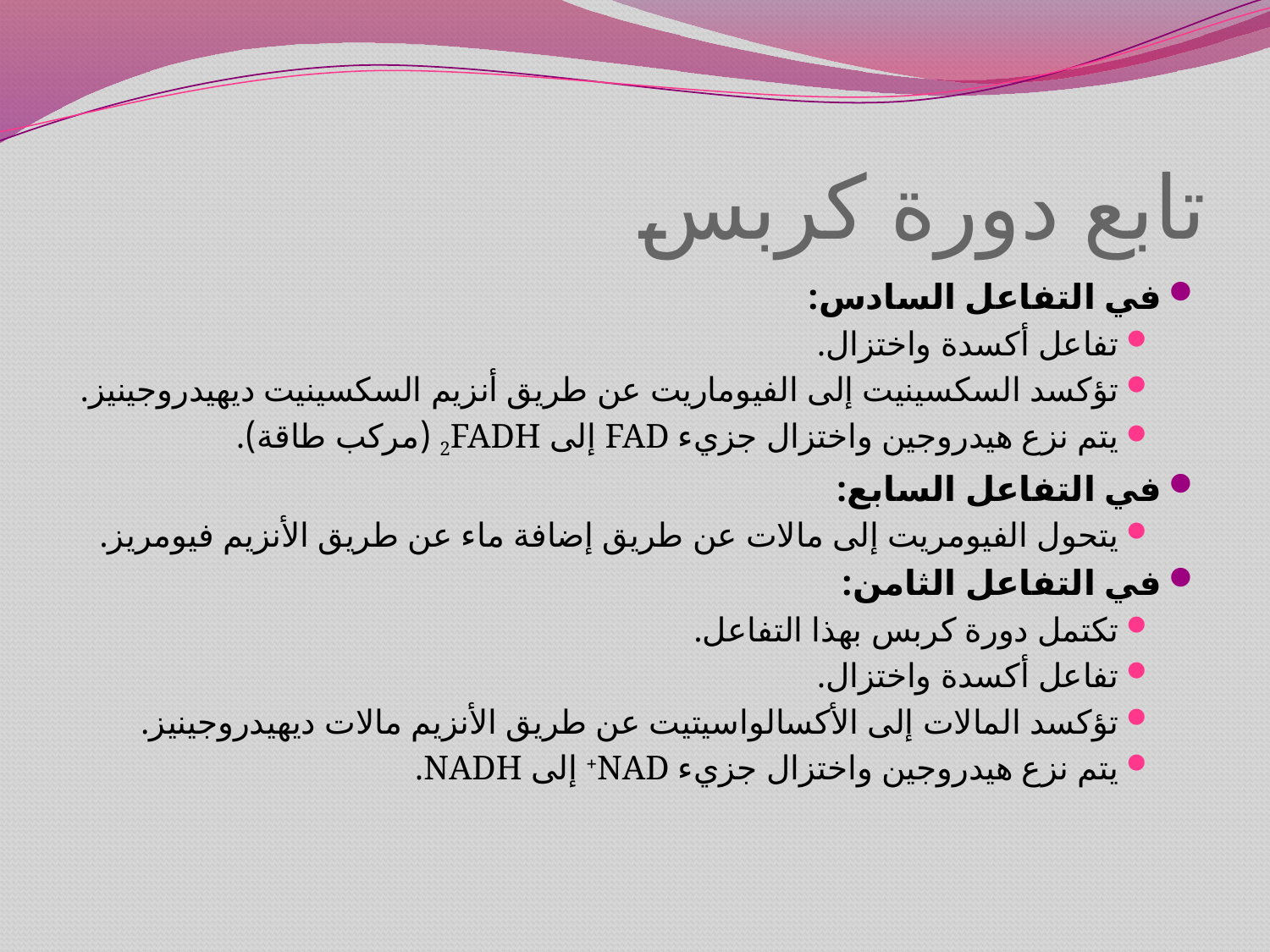

# تابع دورة كربس
في التفاعل السادس:
تفاعل أكسدة واختزال.
تؤكسد السكسينيت إلى الفيوماريت عن طريق أنزيم السكسينيت ديهيدروجينيز.
يتم نزع هيدروجين واختزال جزيء FAD إلى 2FADH (مركب طاقة).
في التفاعل السابع:
يتحول الفيومريت إلى مالات عن طريق إضافة ماء عن طريق الأنزيم فيومريز.
في التفاعل الثامن:
تكتمل دورة كربس بهذا التفاعل.
تفاعل أكسدة واختزال.
تؤكسد المالات إلى الأكسالواسيتيت عن طريق الأنزيم مالات ديهيدروجينيز.
يتم نزع هيدروجين واختزال جزيء NAD+ إلى NADH.